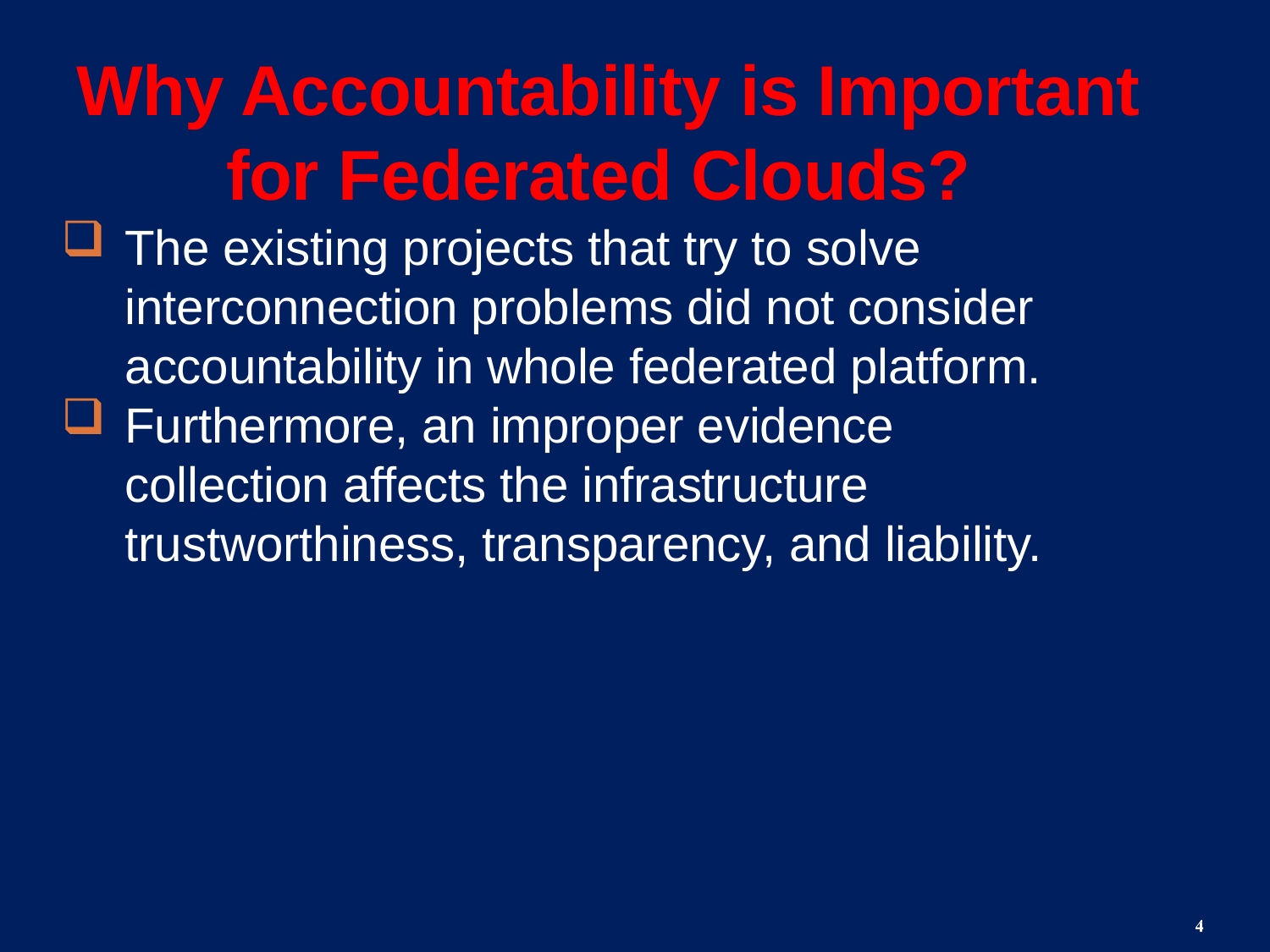

Why Accountability is Important for Federated Clouds?
The existing projects that try to solve interconnection problems did not consider accountability in whole federated platform.
Furthermore, an improper evidence collection affects the infrastructure trustworthiness, transparency, and liability.